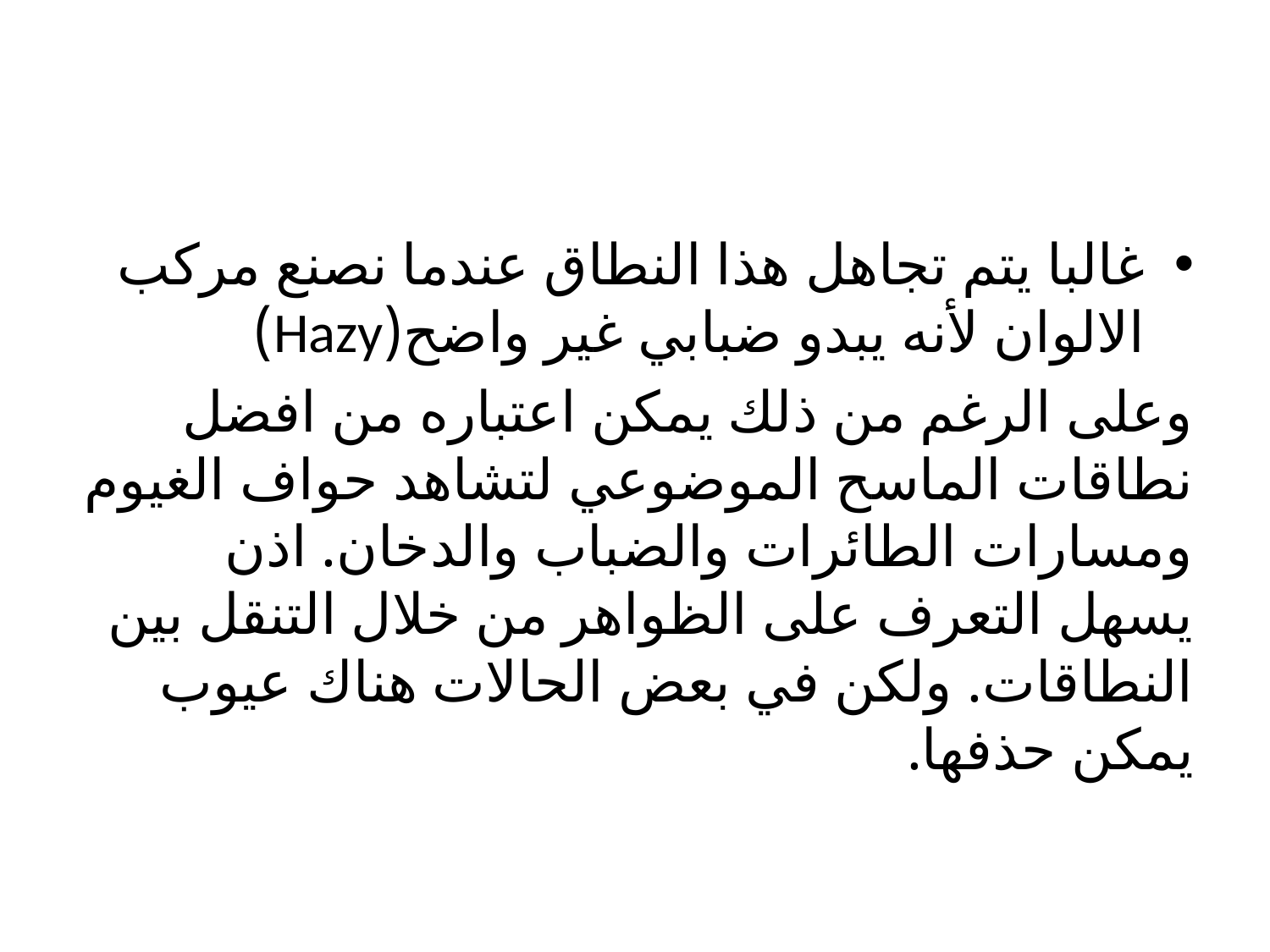

غالبا يتم تجاهل هذا النطاق عندما نصنع مركب الالوان لأنه يبدو ضبابي غير واضح(Hazy)
وعلى الرغم من ذلك يمكن اعتباره من افضل نطاقات الماسح الموضوعي لتشاهد حواف الغيوم ومسارات الطائرات والضباب والدخان. اذن يسهل التعرف على الظواهر من خلال التنقل بين النطاقات. ولكن في بعض الحالات هناك عيوب يمكن حذفها.